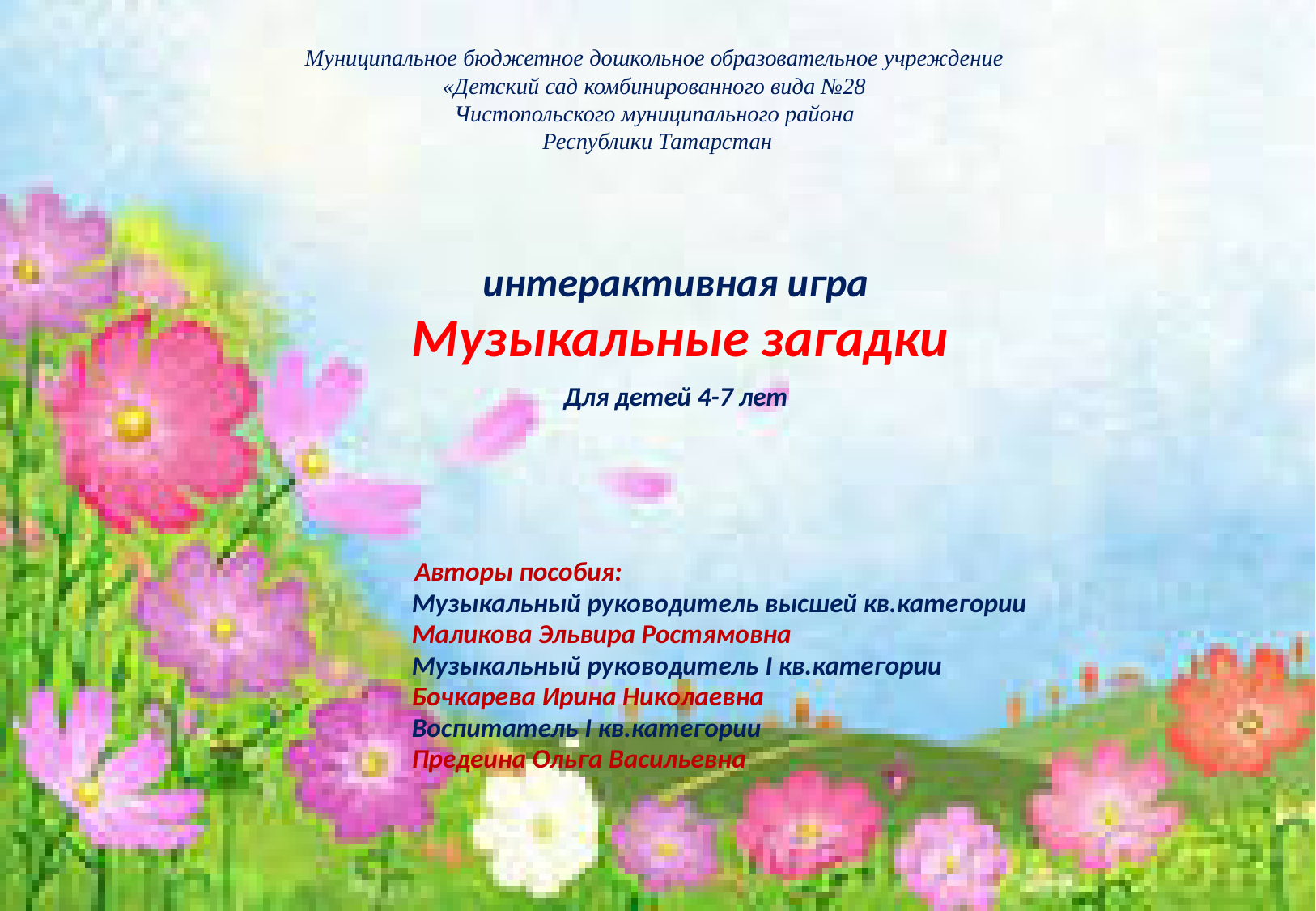

# Муниципальное бюджетное дошкольное образовательное учреждение «Детский сад комбинированного вида №28 Чистопольского муниципального района Республики Татарстан

    интерактивная игра
     Музыкальные загадки
    Для детей 4-7 лет

                                                                Авторы пособия:
                                                       Музыкальный руководитель высшей кв.категории
                                                       Маликова Эльвира Ростямовна
                                                       Музыкальный руководитель I кв.категории
                                                       Бочкарева Ирина Николаевна
                                                       Воспитатель I кв.категории
                                                       Предеина Ольга Васильевна